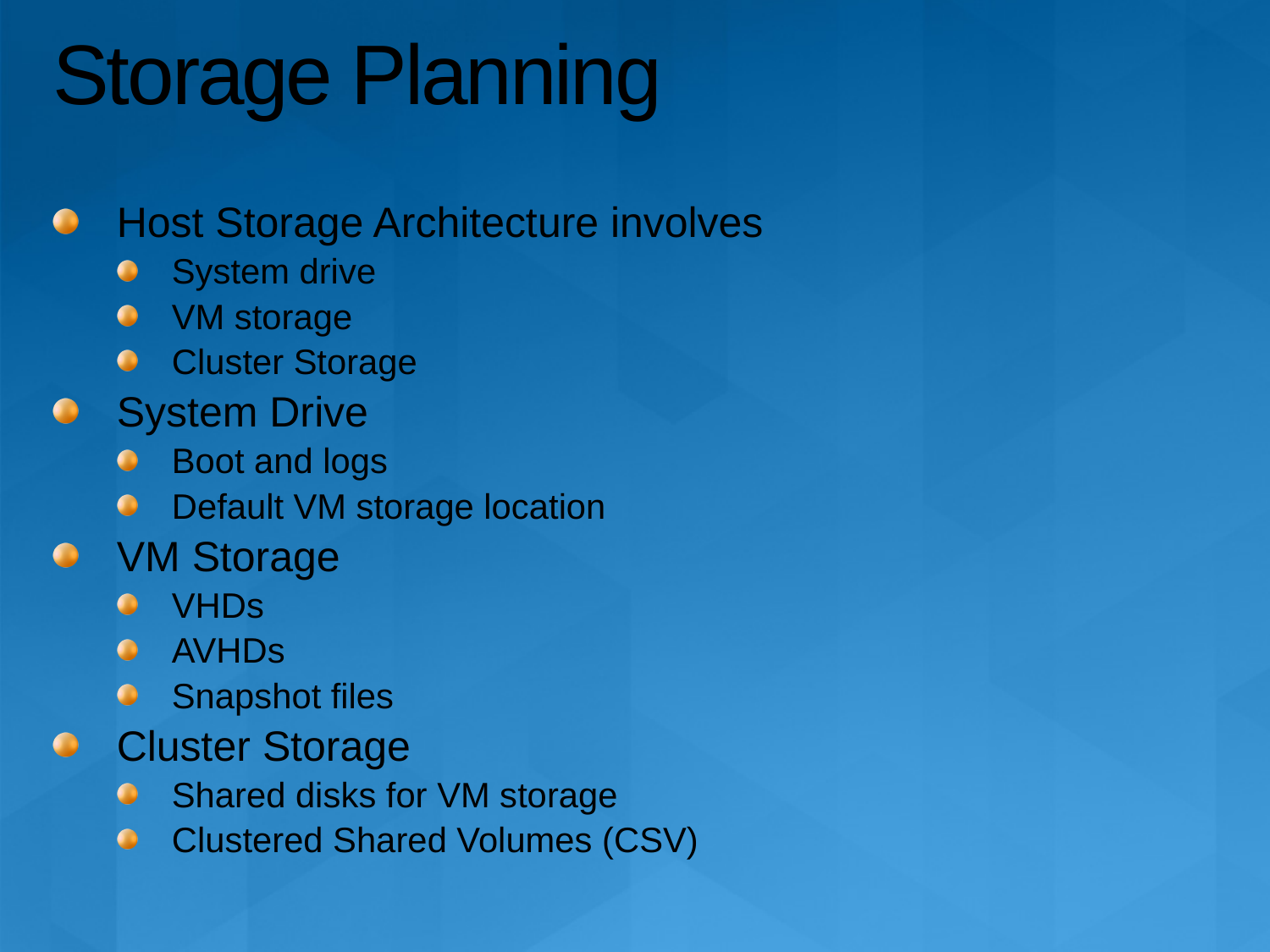

# Storage Planning
Host Storage Architecture involves
System drive
VM storage
Cluster Storage
System Drive
Boot and logs
Default VM storage location
VM Storage
VHDs
AVHDs
Snapshot files
Cluster Storage
Shared disks for VM storage
Clustered Shared Volumes (CSV)